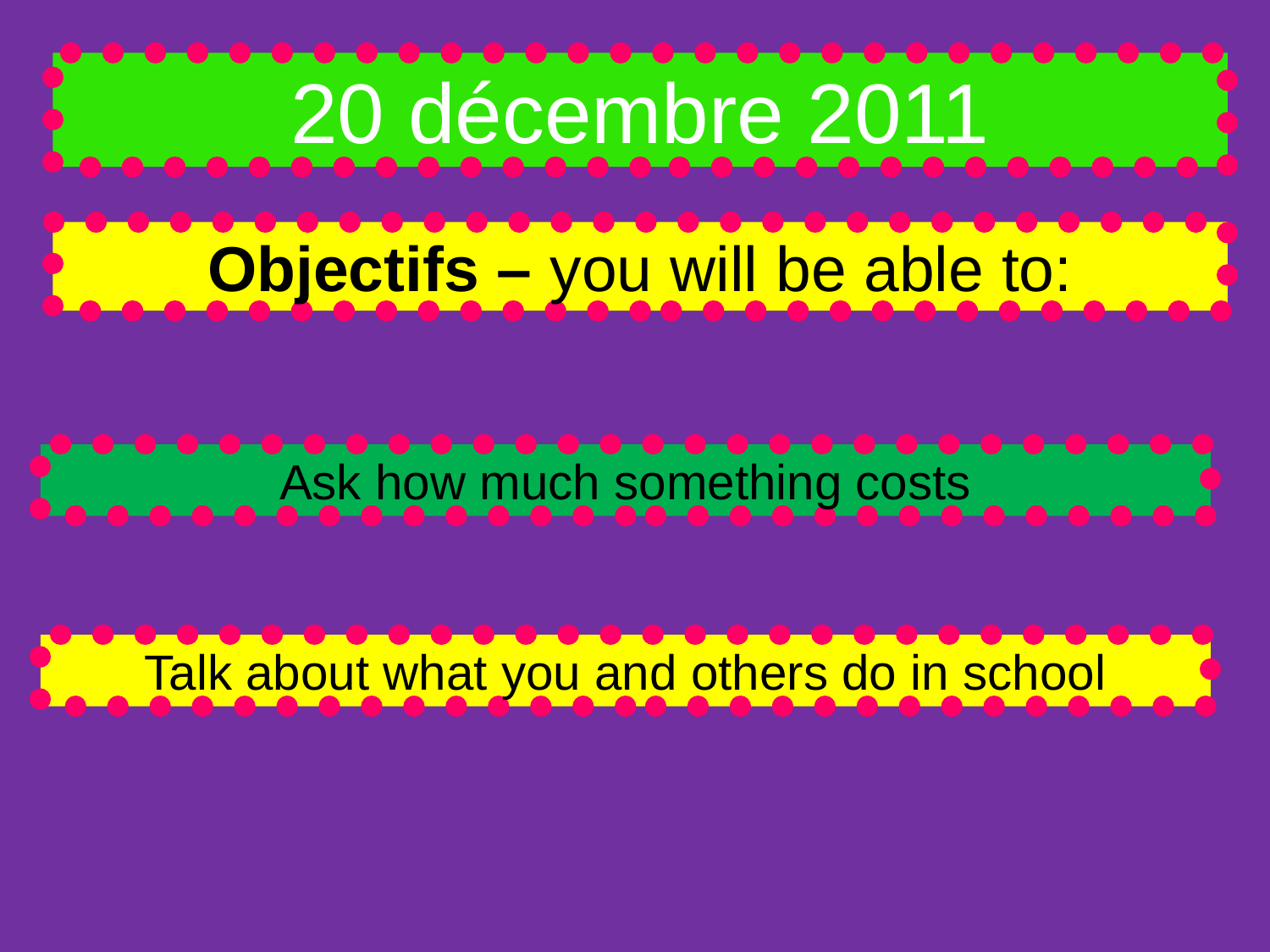

20 décembre 2011
Objectifs – you will be able to:
Ask how much something costs
Talk about what you and others do in school